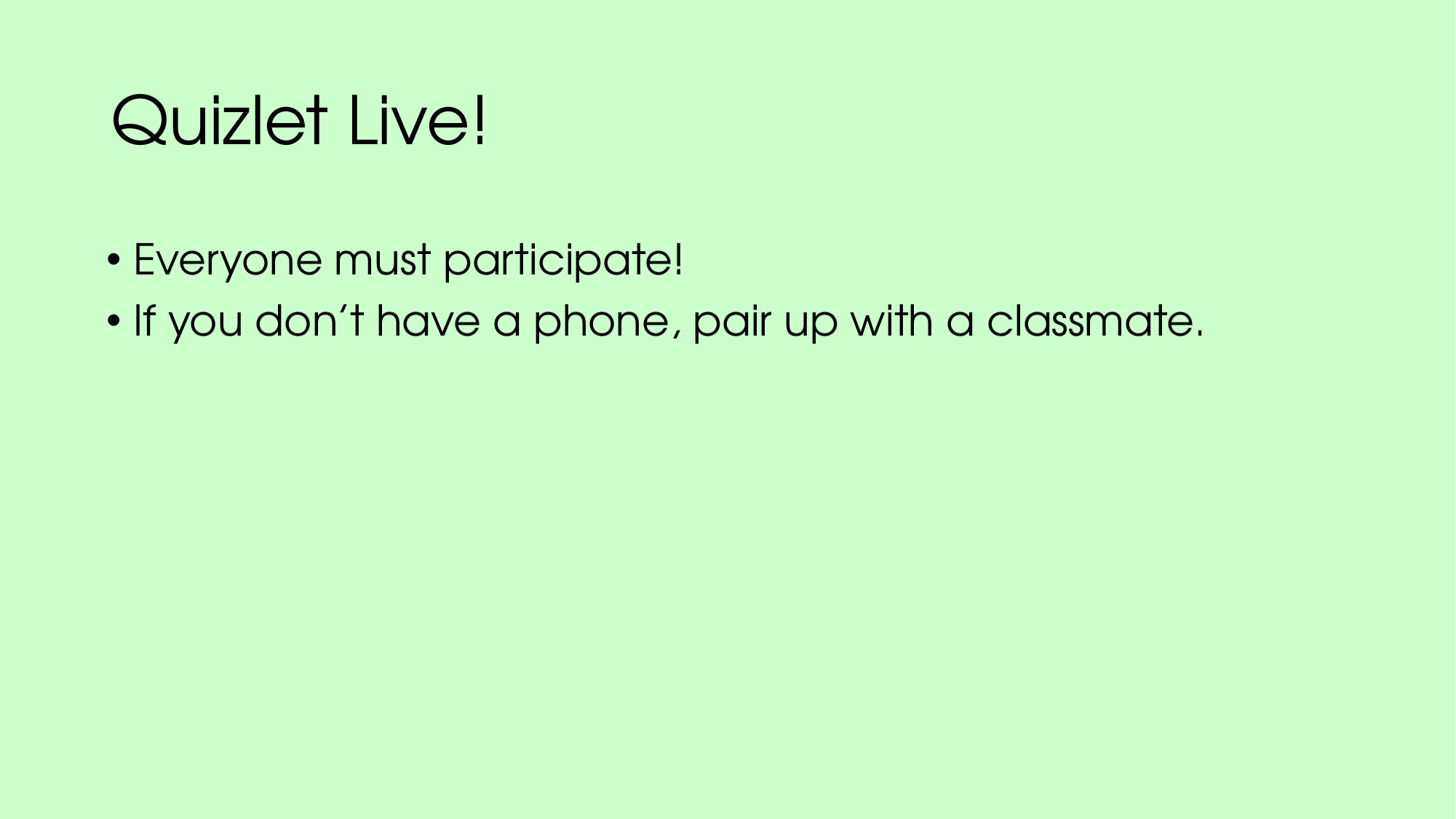

# Quizlet Live!
Everyone must participate!
If you don’t have a phone, pair up with a classmate.